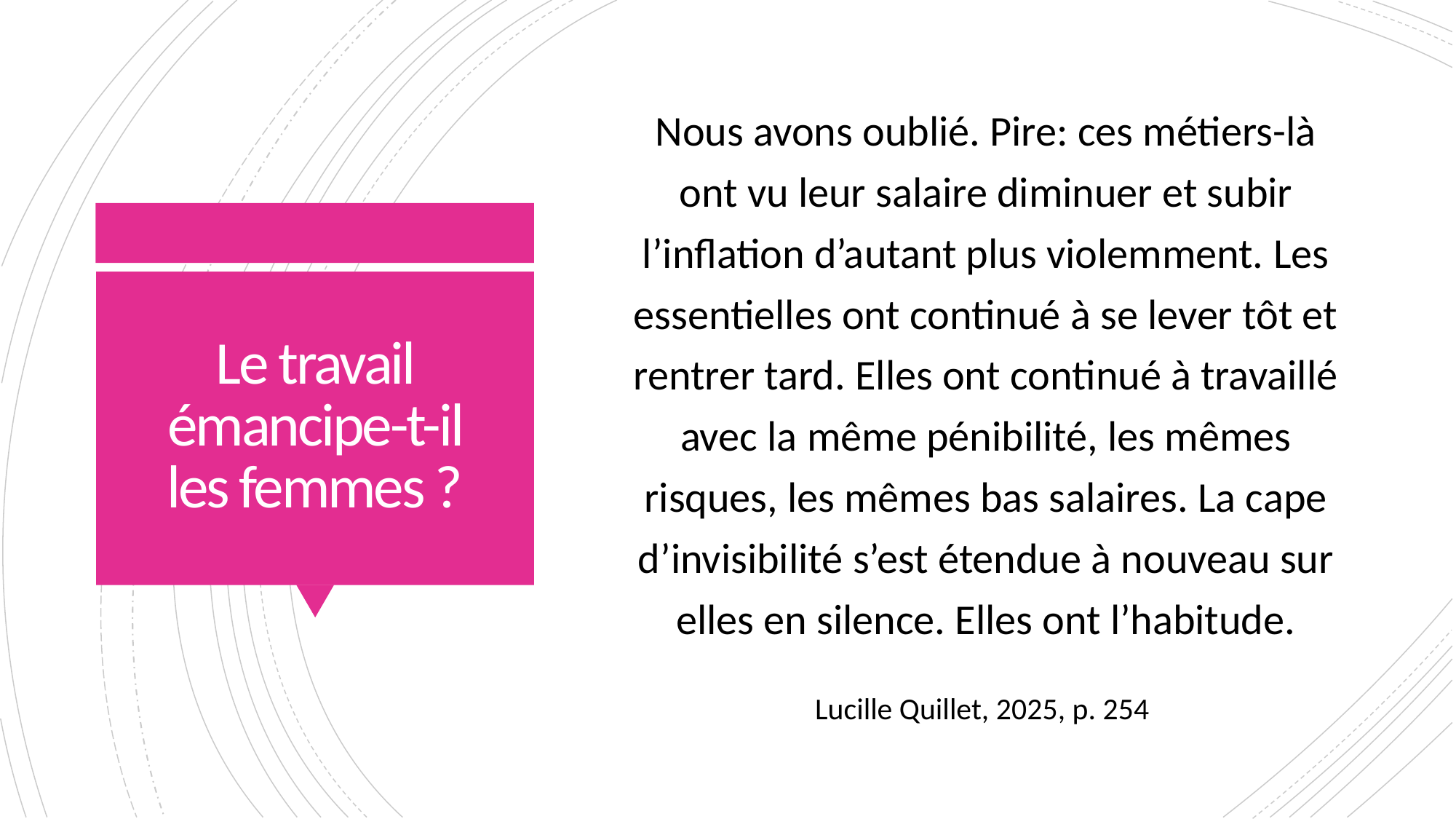

Nous avons oublié. Pire: ces métiers-là ont vu leur salaire diminuer et subir l’inflation d’autant plus violemment. Les essentielles ont continué à se lever tôt et rentrer tard. Elles ont continué à travaillé avec la même pénibilité, les mêmes risques, les mêmes bas salaires. La cape d’invisibilité s’est étendue à nouveau sur elles en silence. Elles ont l’habitude.

Lucille Quillet, 2025, p. 254
# Le travail émancipe-t-il les femmes ?